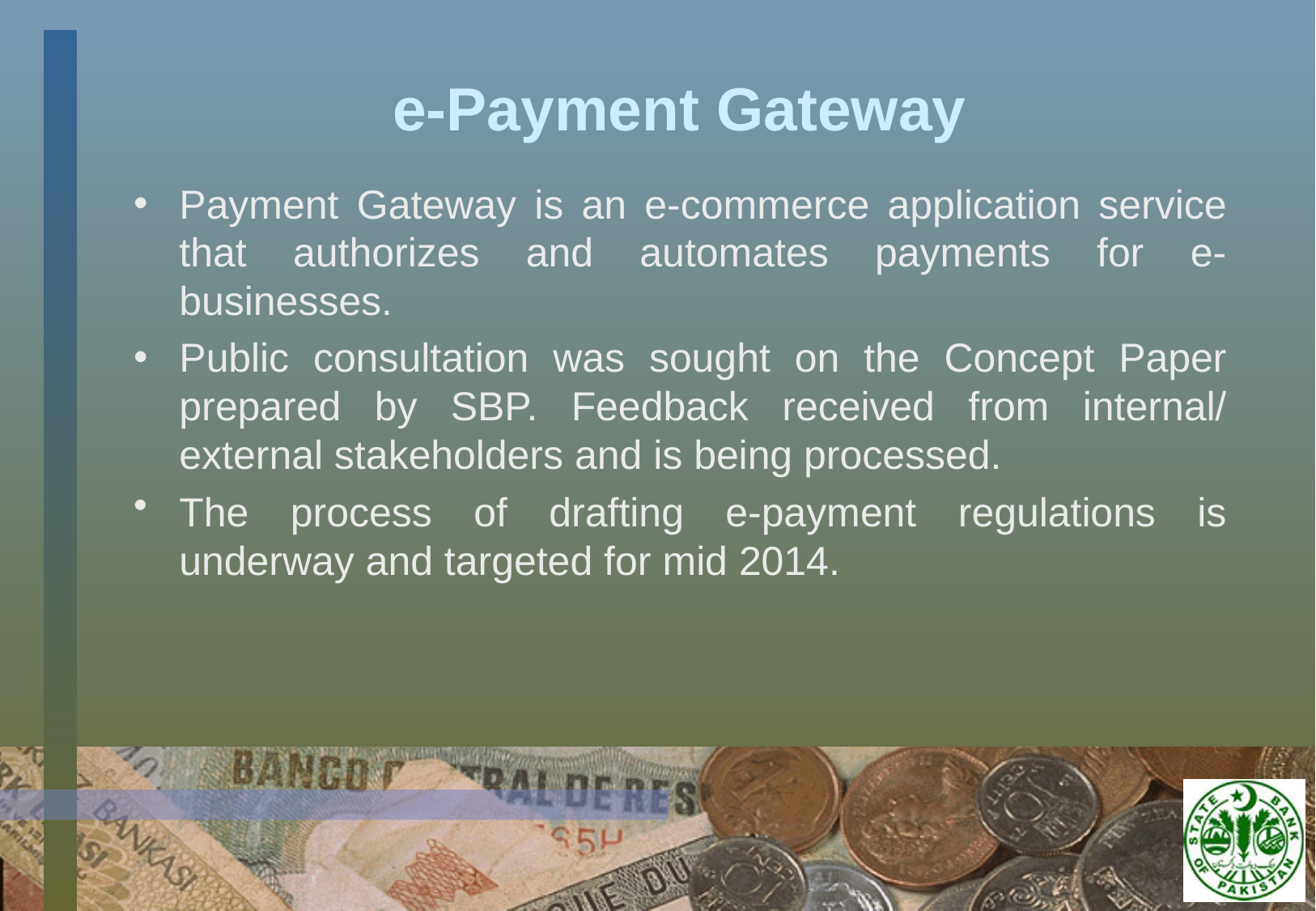

# e-Payment Gateway
Payment Gateway is an e-commerce application service that authorizes and automates payments for e-businesses.
Public consultation was sought on the Concept Paper prepared by SBP. Feedback received from internal/ external stakeholders and is being processed.
The process of drafting e-payment regulations is underway and targeted for mid 2014.